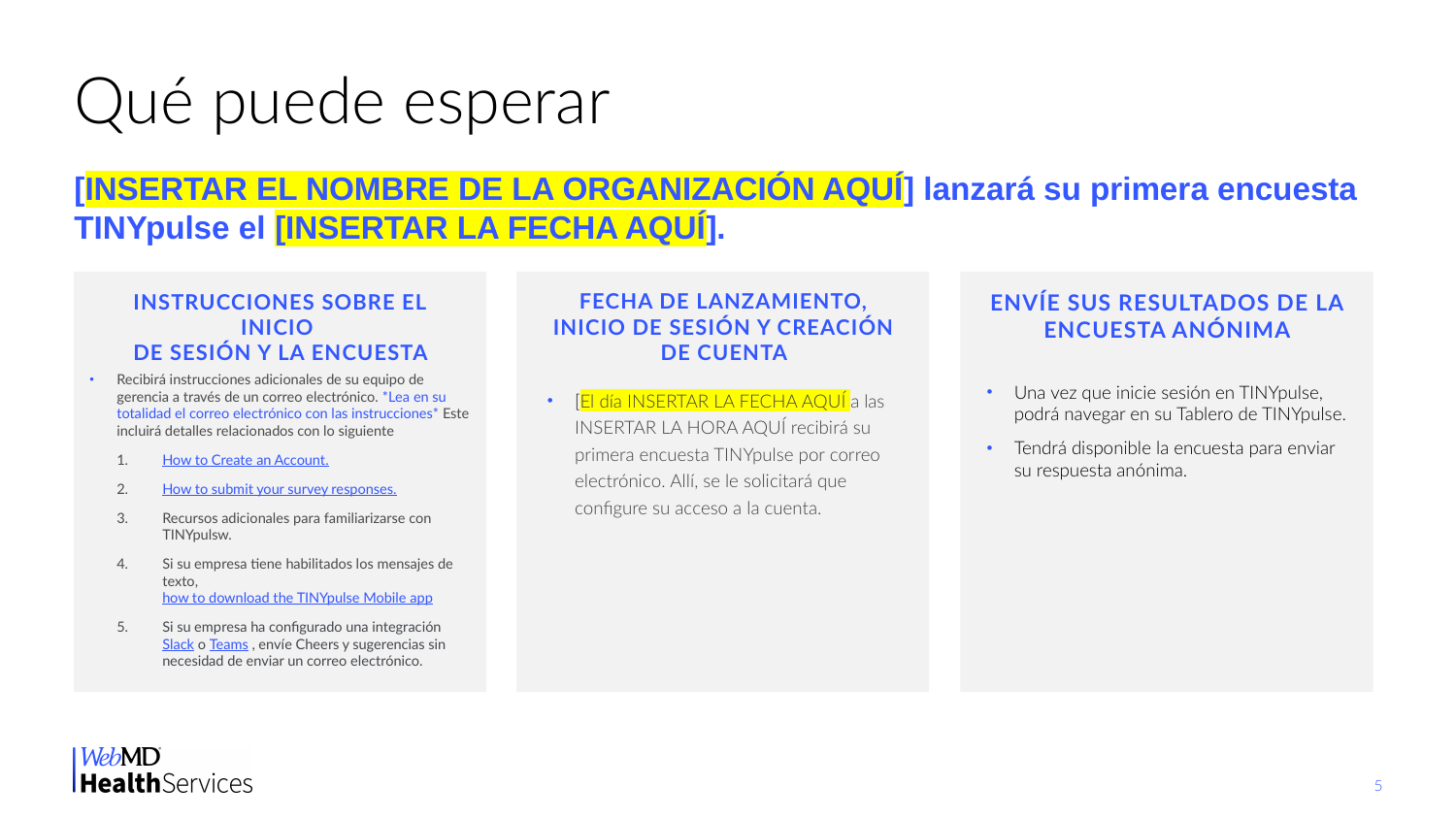

# Qué puede esperar
[INSERTAR EL NOMBRE DE LA ORGANIZACIÓN AQUÍ] lanzará su primera encuesta TINYpulse el [INSERTAR LA FECHA AQUÍ].

Fecha de lanzamiento, inicio de sesión y creación de cuenta
Instrucciones sobre el inicio
de sesión y la encuesta
Envíe sus resultados de la encuesta anónima
Recibirá instrucciones adicionales de su equipo de gerencia a través de un correo electrónico. *Lea en su totalidad el correo electrónico con las instrucciones* Este incluirá detalles relacionados con lo siguiente
How to Create an Account.
How to submit your survey responses.
Recursos adicionales para familiarizarse con
TINYpulsw.
Si su empresa tiene habilitados los mensajes de texto, how to download the TINYpulse Mobile app
Si su empresa ha configurado una integración Slack o Teams , envíe Cheers y sugerencias sin necesidad de enviar un correo electrónico.
Una vez que inicie sesión en TINYpulse, podrá navegar en su Tablero de TINYpulse.
Tendrá disponible la encuesta para enviar su respuesta anónima.

[El día INSERTAR LA FECHA AQUÍ a las INSERTAR LA HORA AQUÍ recibirá su primera encuesta TINYpulse por correo electrónico. Allí, se le solicitará que configure su acceso a la cuenta.